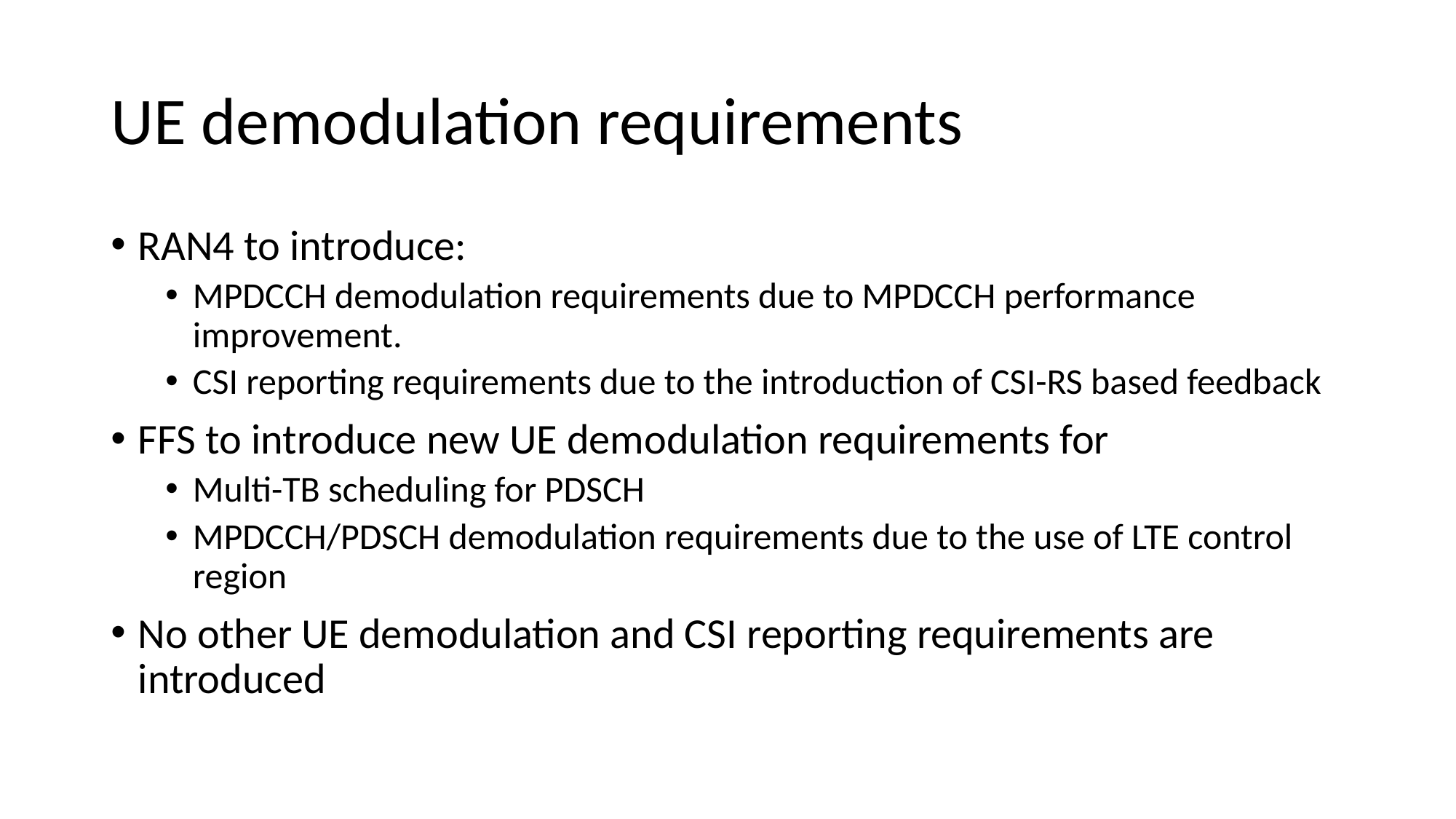

# UE demodulation requirements
RAN4 to introduce:
MPDCCH demodulation requirements due to MPDCCH performance improvement.
CSI reporting requirements due to the introduction of CSI-RS based feedback
FFS to introduce new UE demodulation requirements for
Multi-TB scheduling for PDSCH
MPDCCH/PDSCH demodulation requirements due to the use of LTE control region
No other UE demodulation and CSI reporting requirements are introduced